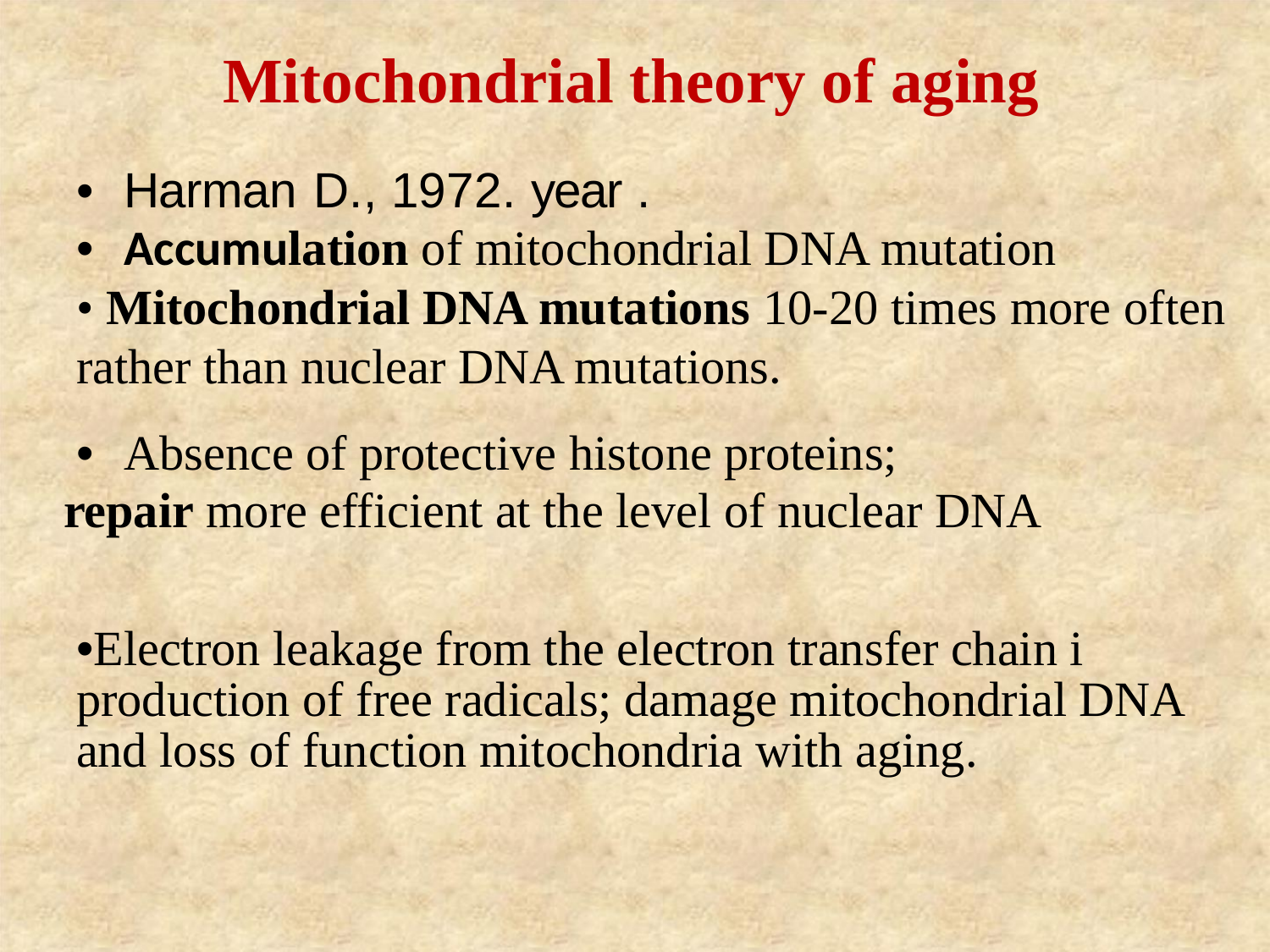

Mitochondrial theory of aging
• Harman D., 1972. year .
• Accumulation of mitochondrial DNA mutation
• Mitochondrial DNA mutations 10-20 times more often rather than nuclear DNA mutations.

• Absence of protective histone proteins;
repair more efficient at the level of nuclear DNA
•Electron leakage from the electron transfer chain i production of free radicals; damage mitochondrial DNA and loss of function mitochondria with aging.